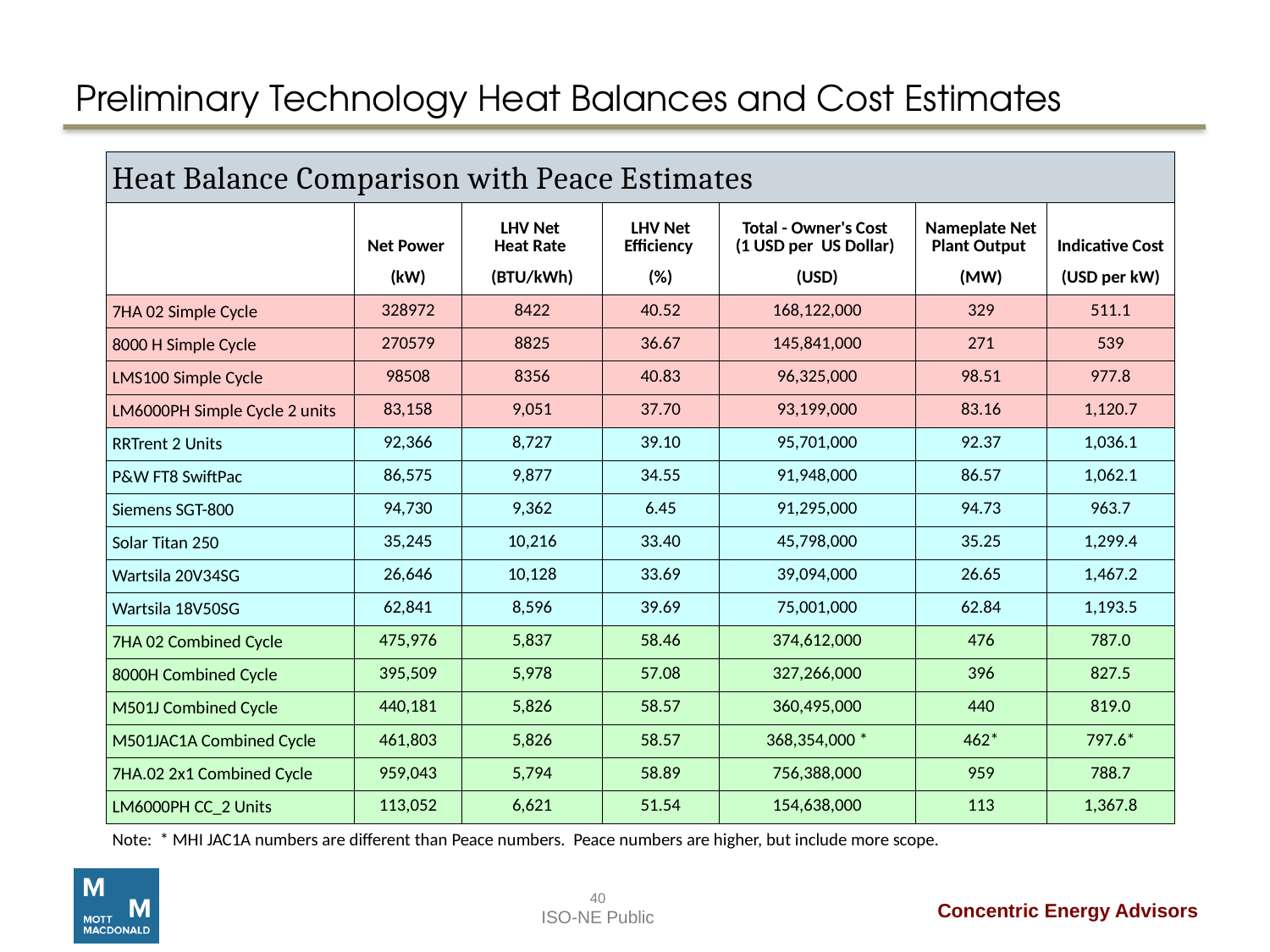

# Preliminary Technology Heat Balances and Cost Estimates
| Heat Balance Comparison with Peace Estimates |  |  |  |  |  |  |
| --- | --- | --- | --- | --- | --- | --- |
|  | Net Power | LHV Net Heat Rate | LHV Net Efficiency | Total - Owner's Cost (1 USD per US Dollar) | Nameplate Net Plant Output | Indicative Cost |
|  | (kW) | (BTU/kWh) | (%) | (USD) | (MW) | (USD per kW) |
| 7HA 02 Simple Cycle | 328972 | 8422 | 40.52 | 168,122,000 | 329 | 511.1 |
| 8000 H Simple Cycle | 270579 | 8825 | 36.67 | 145,841,000 | 271 | 539 |
| LMS100 Simple Cycle | 98508 | 8356 | 40.83 | 96,325,000 | 98.51 | 977.8 |
| LM6000PH Simple Cycle 2 units | 83,158 | 9,051 | 37.70 | 93,199,000 | 83.16 | 1,120.7 |
| RRTrent 2 Units | 92,366 | 8,727 | 39.10 | 95,701,000 | 92.37 | 1,036.1 |
| P&W FT8 SwiftPac | 86,575 | 9,877 | 34.55 | 91,948,000 | 86.57 | 1,062.1 |
| Siemens SGT-800 | 94,730 | 9,362 | 6.45 | 91,295,000 | 94.73 | 963.7 |
| Solar Titan 250 | 35,245 | 10,216 | 33.40 | 45,798,000 | 35.25 | 1,299.4 |
| Wartsila 20V34SG | 26,646 | 10,128 | 33.69 | 39,094,000 | 26.65 | 1,467.2 |
| Wartsila 18V50SG | 62,841 | 8,596 | 39.69 | 75,001,000 | 62.84 | 1,193.5 |
| 7HA 02 Combined Cycle | 475,976 | 5,837 | 58.46 | 374,612,000 | 476 | 787.0 |
| 8000H Combined Cycle | 395,509 | 5,978 | 57.08 | 327,266,000 | 396 | 827.5 |
| M501J Combined Cycle | 440,181 | 5,826 | 58.57 | 360,495,000 | 440 | 819.0 |
| M501JAC1A Combined Cycle | 461,803 | 5,826 | 58.57 | 368,354,000 \* | 462\* | 797.6\* |
| 7HA.02 2x1 Combined Cycle | 959,043 | 5,794 | 58.89 | 756,388,000 | 959 | 788.7 |
| LM6000PH CC\_2 Units | 113,052 | 6,621 | 51.54 | 154,638,000 | 113 | 1,367.8 |
| Note: \* MHI JAC1A numbers are different than Peace numbers. Peace numbers are higher, but include more scope. |  |  |  |  |  |  |